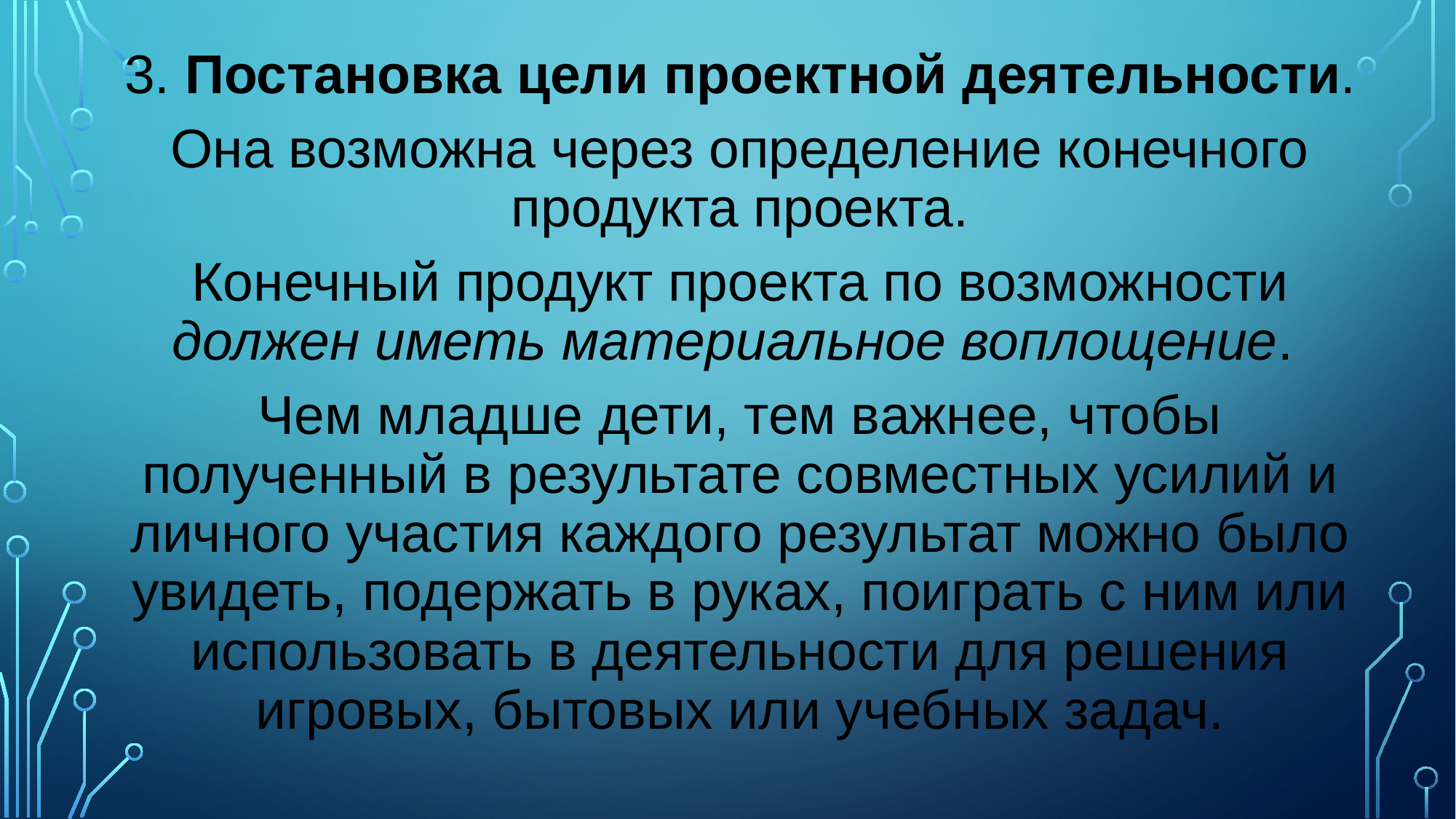

3. Постановка цели проектной деятельности.
Она возможна через определение конечного продукта проекта.
Конечный продукт проекта по возможности должен иметь материальное воплощение.
Чем младше дети, тем важнее, чтобы полученный в результате совместных усилий и личного участия каждого результат можно было увидеть, подержать в руках, поиграть с ним или использовать в деятельности для решения игровых, бытовых или учебных задач.